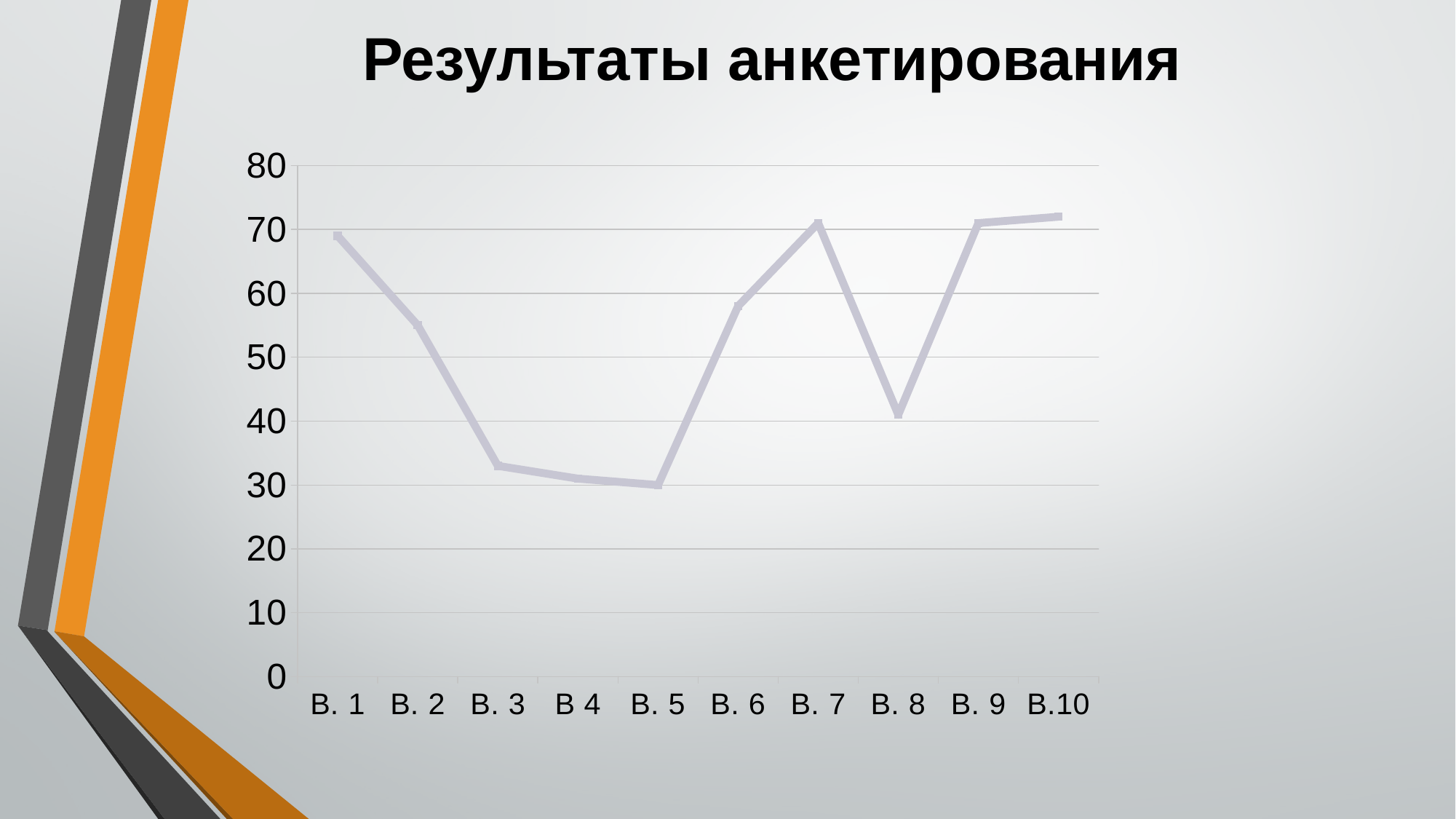

# Результаты анкетирования

### Chart

| Category | Результаты анкетированния  |
|---|---|
| В. 1 | 69.0 |
| В. 2 | 55.0 |
| В. 3 | 33.0 |
| В 4 | 31.0 |
| В. 5 | 30.0 |
| В. 6 | 58.0 |
| В. 7 | 71.0 |
| В. 8 | 41.0 |
| В. 9 | 71.0 |
| В.10 | 72.0 |